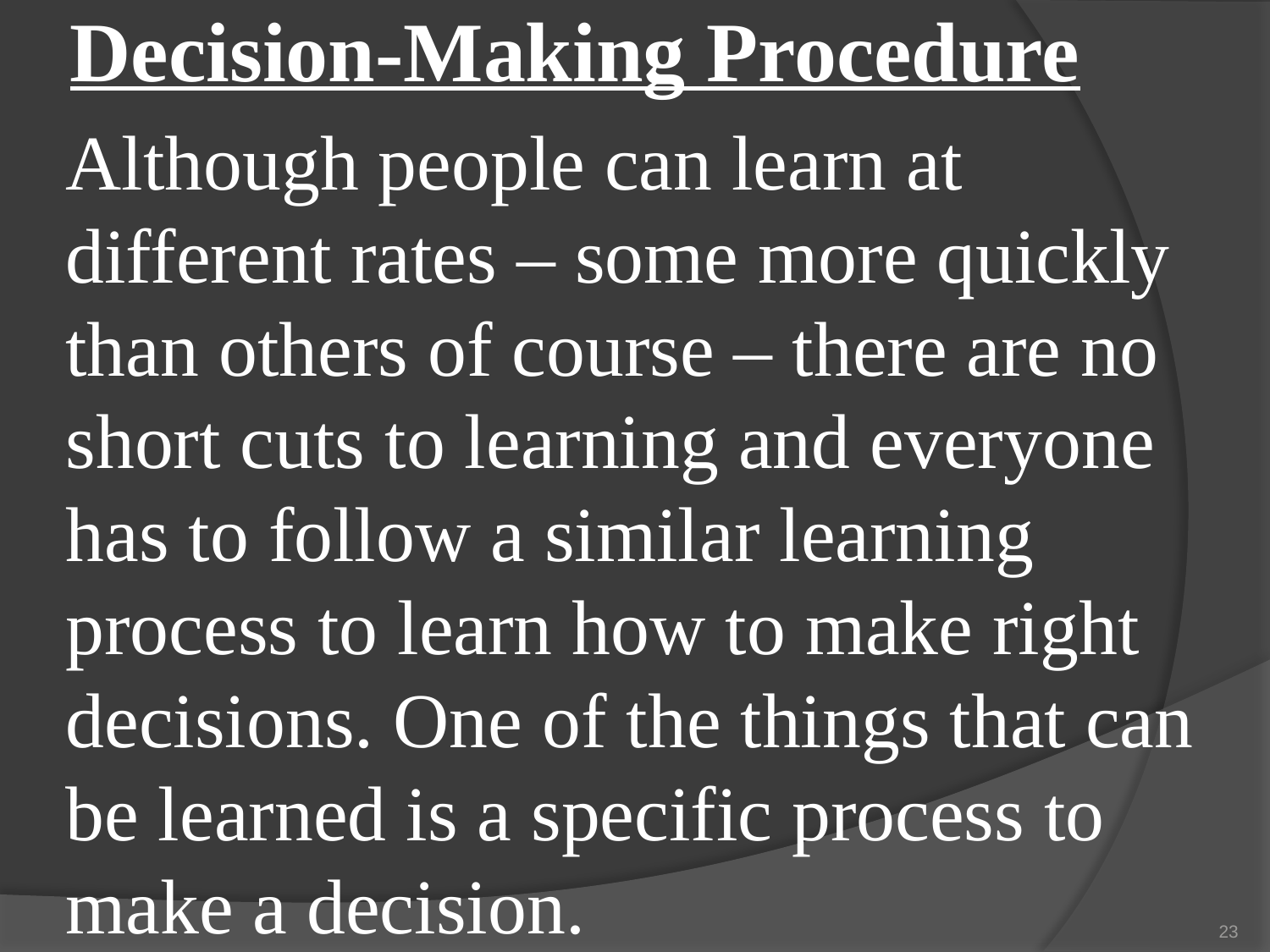

# Decision-Making Procedure
Although people can learn at different rates – some more quickly than others of course – there are no short cuts to learning and everyone has to follow a similar learning process to learn how to make right decisions. One of the things that can be learned is a specific process to make a decision.

23